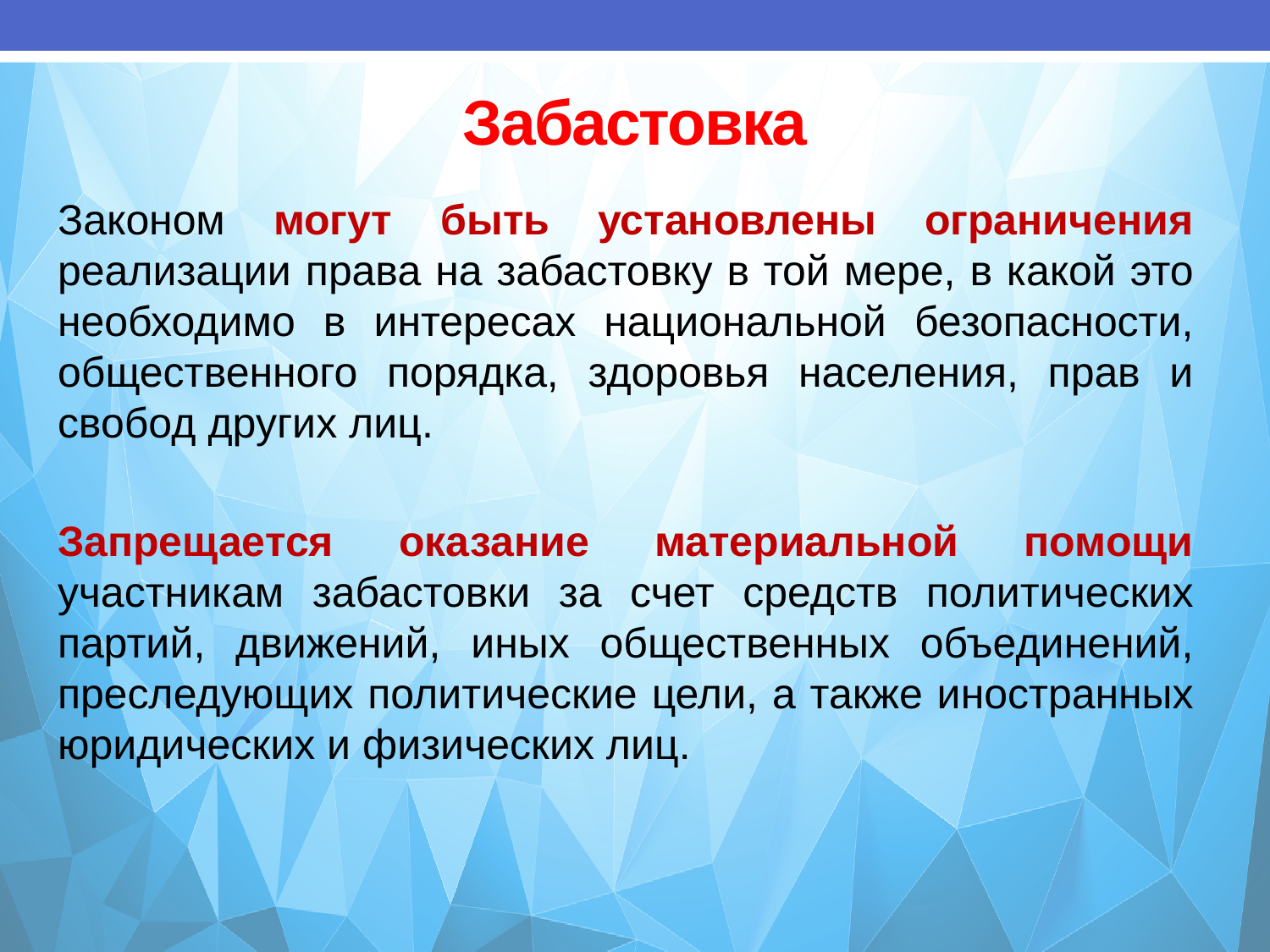

# Забастовка
Законом могут быть установлены ограничения реализации права на забастовку в той мере, в какой это необходимо в интересах национальной безопасности, общественного порядка, здоровья населения, прав и свобод других лиц.

Запрещается оказание материальной помощи участникам забастовки за счет средств политических партий, движений, иных общественных объединений, преследующих политические цели, а также иностранных юридических и физических лиц.